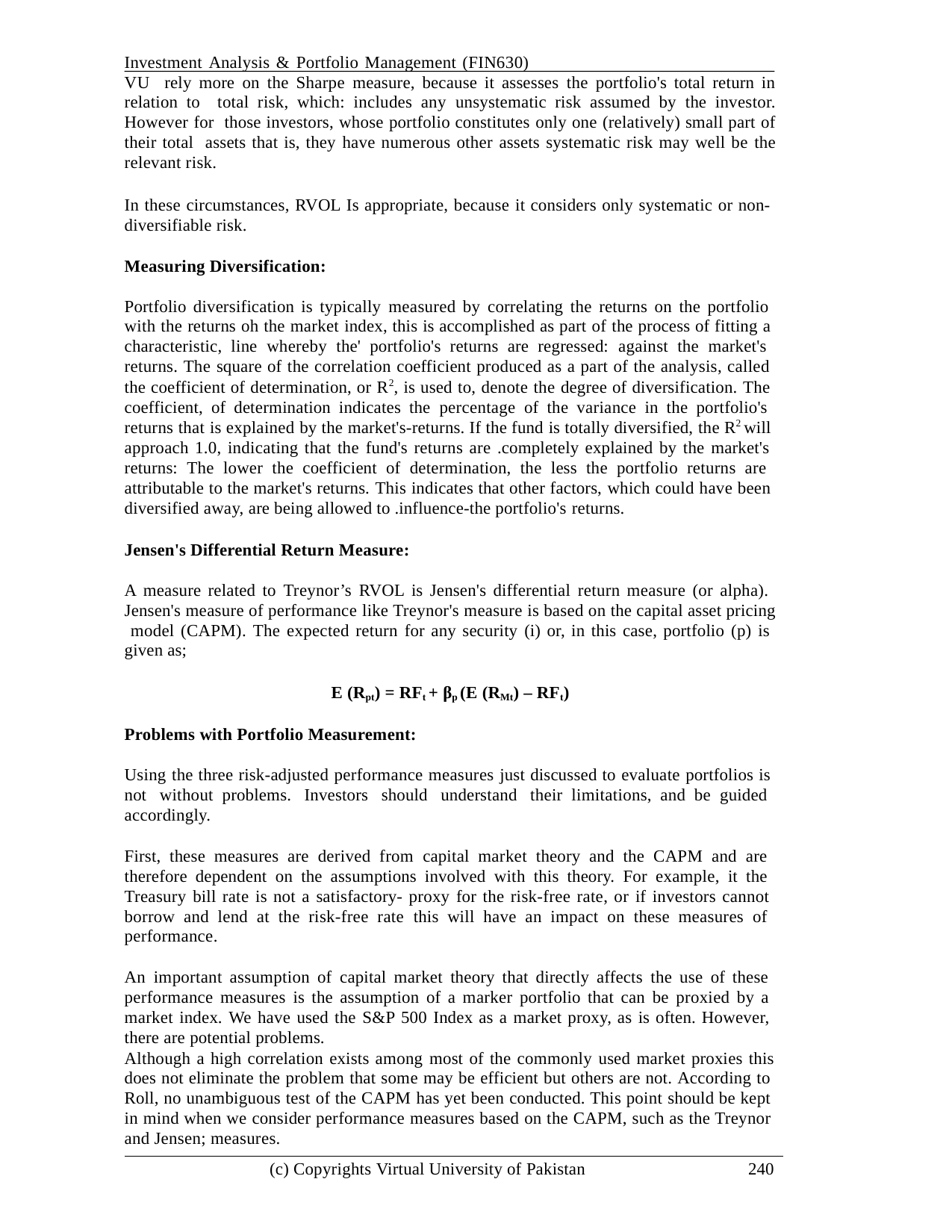

Investment Analysis & Portfolio Management (FIN630)	VU  rely more on the Sharpe measure, because it assesses the portfolio's total return in relation to  total risk, which: includes any unsystematic risk assumed by the investor. However for  those investors, whose portfolio constitutes only one (relatively) small part of their total  assets that is, they have numerous other assets systematic risk may well be the relevant risk.

In these circumstances, RVOL Is appropriate, because it considers only systematic or non-  diversifiable risk.

Measuring Diversification:

Portfolio diversification is typically measured by correlating the returns on the portfolio  with the returns oh the market index, this is accomplished as part of the process of fitting a  characteristic, line whereby the' portfolio's returns are regressed: against the market's  returns. The square of the correlation coefficient produced as a part of the analysis, called  the coefficient of determination, or R2, is used to, denote the degree of diversification. The  coefficient, of determination indicates the percentage of the variance in the portfolio's  returns that is explained by the market's-returns. If the fund is totally diversified, the R2 will  approach 1.0, indicating that the fund's returns are .completely explained by the market's  returns: The lower the coefficient of determination, the less the portfolio returns are  attributable to the market's returns. This indicates that other factors, which could have been  diversified away, are being allowed to .influence-the portfolio's returns.

Jensen's Differential Return Measure:

A measure related to Treynor’s RVOL is Jensen's differential return measure (or alpha).  Jensen's measure of performance like Treynor's measure is based on the capital asset pricing  model (CAPM). The expected return for any security (i) or, in this case, portfolio (p) is  given as;

E (Rpt) = RFt + βp (E (RMt) – RFt)

Problems with Portfolio Measurement:

Using the three risk-adjusted performance measures just discussed to evaluate portfolios is  not without problems. Investors should understand their limitations, and be guided  accordingly.

First, these measures are derived from capital market theory and the CAPM and are  therefore dependent on the assumptions involved with this theory. For example, it the  Treasury bill rate is not a satisfactory- proxy for the risk-free rate, or if investors cannot  borrow and lend at the risk-free rate this will have an impact on these measures of  performance.

An important assumption of capital market theory that directly affects the use of these  performance measures is the assumption of a marker portfolio that can be proxied by a  market index. We have used the S&P 500 Index as a market proxy, as is often. However,  there are potential problems.
Although a high correlation exists among most of the commonly used market proxies this
does not eliminate the problem that some may be efficient but others are not. According to  Roll, no unambiguous test of the CAPM has yet been conducted. This point should be kept  in mind when we consider performance measures based on the CAPM, such as the Treynor  and Jensen; measures.

(c) Copyrights Virtual University of Pakistan
240